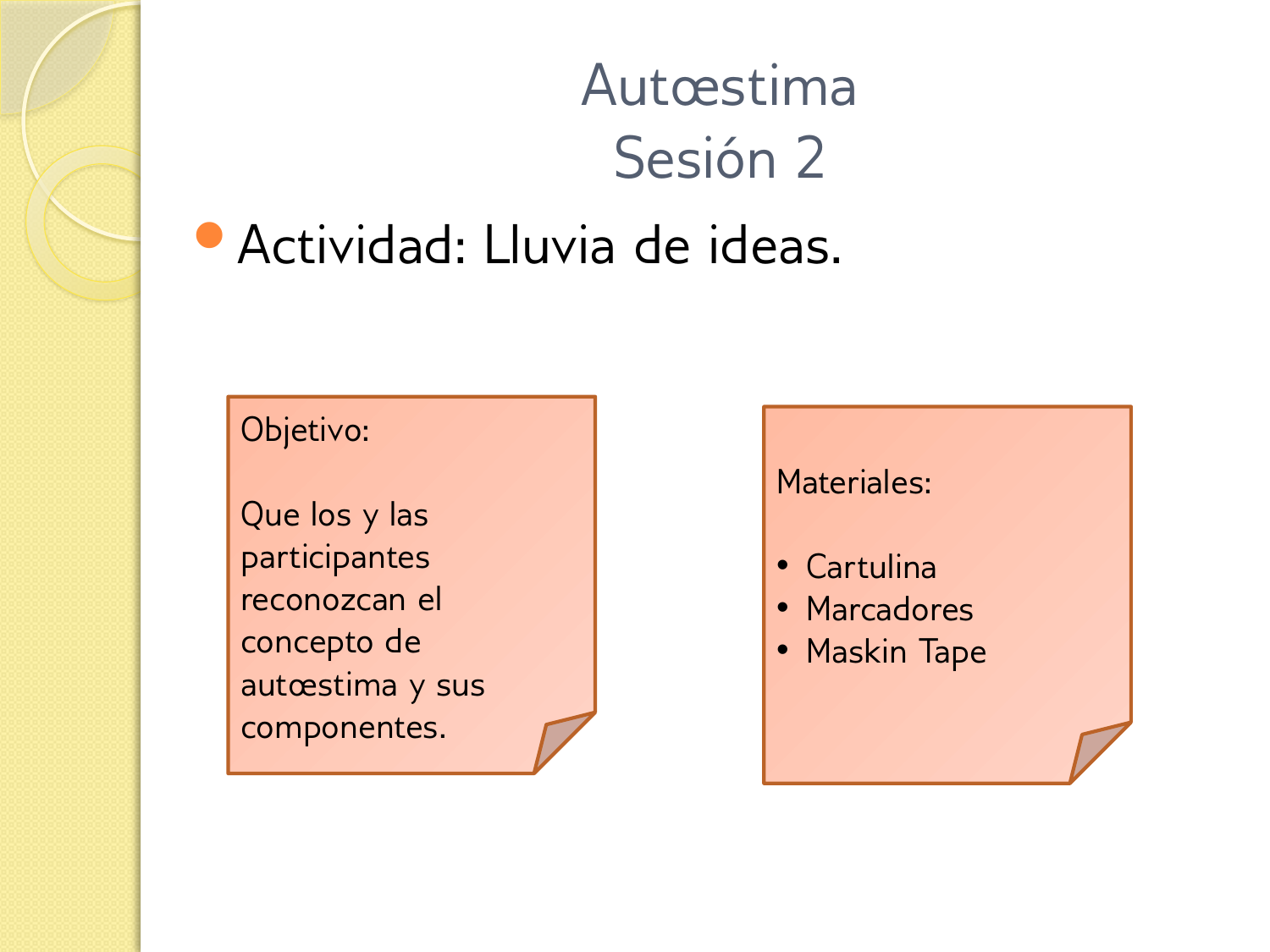

# Autoestima Sesión 2
Actividad: Lluvia de ideas.

Objetivo:

Que los y las participantes reconozcan el concepto de autoestima y sus componentes.
Materiales:

Cartulina
Marcadores
Maskin Tape